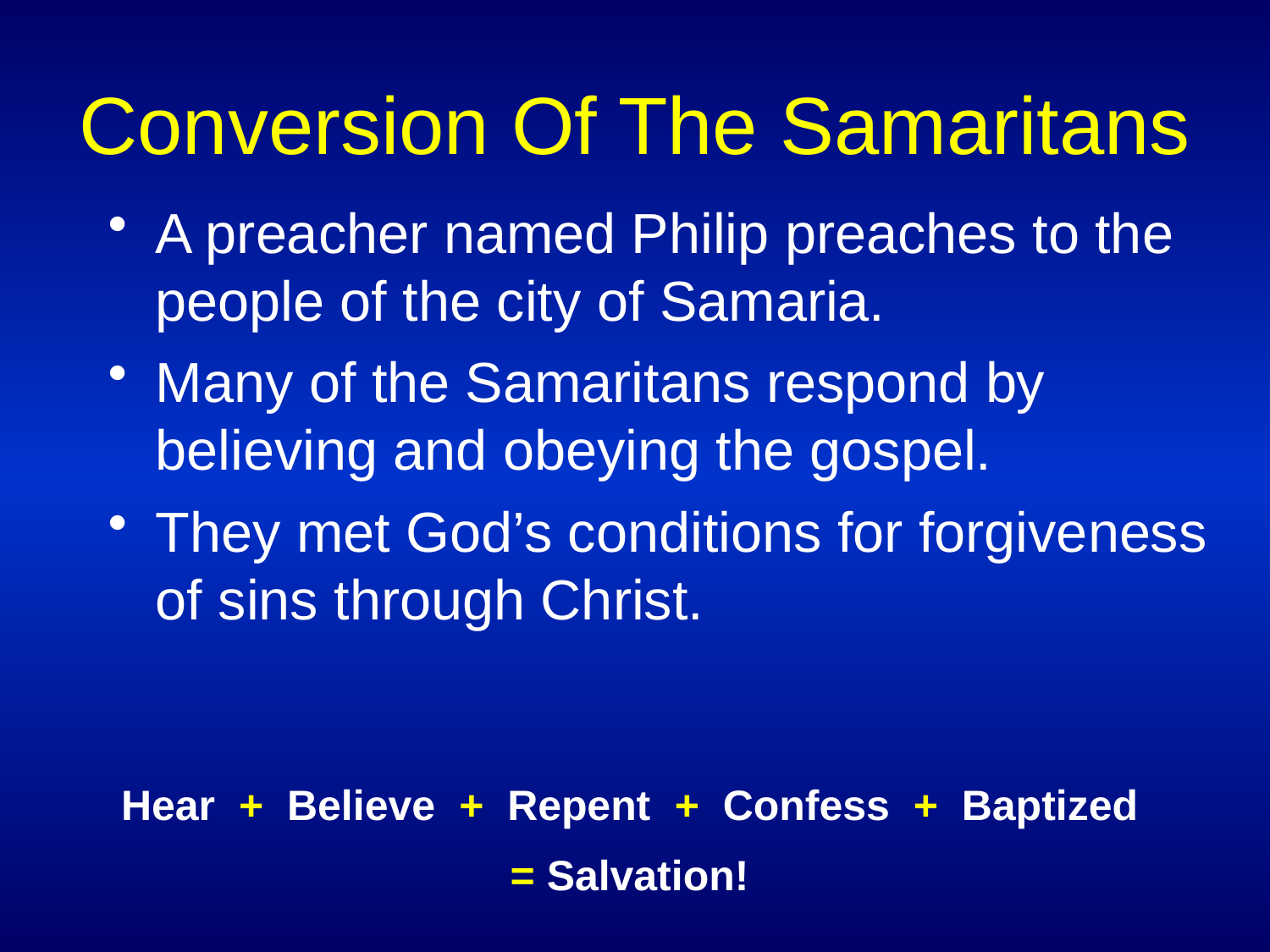

# Conversion Of The Samaritans
A preacher named Philip preaches to the people of the city of Samaria.
Many of the Samaritans respond by believing and obeying the gospel.
They met God’s conditions for forgiveness of sins through Christ.
Hear  +  Believe  +  Repent  +  Confess  +  Baptized
= Salvation!